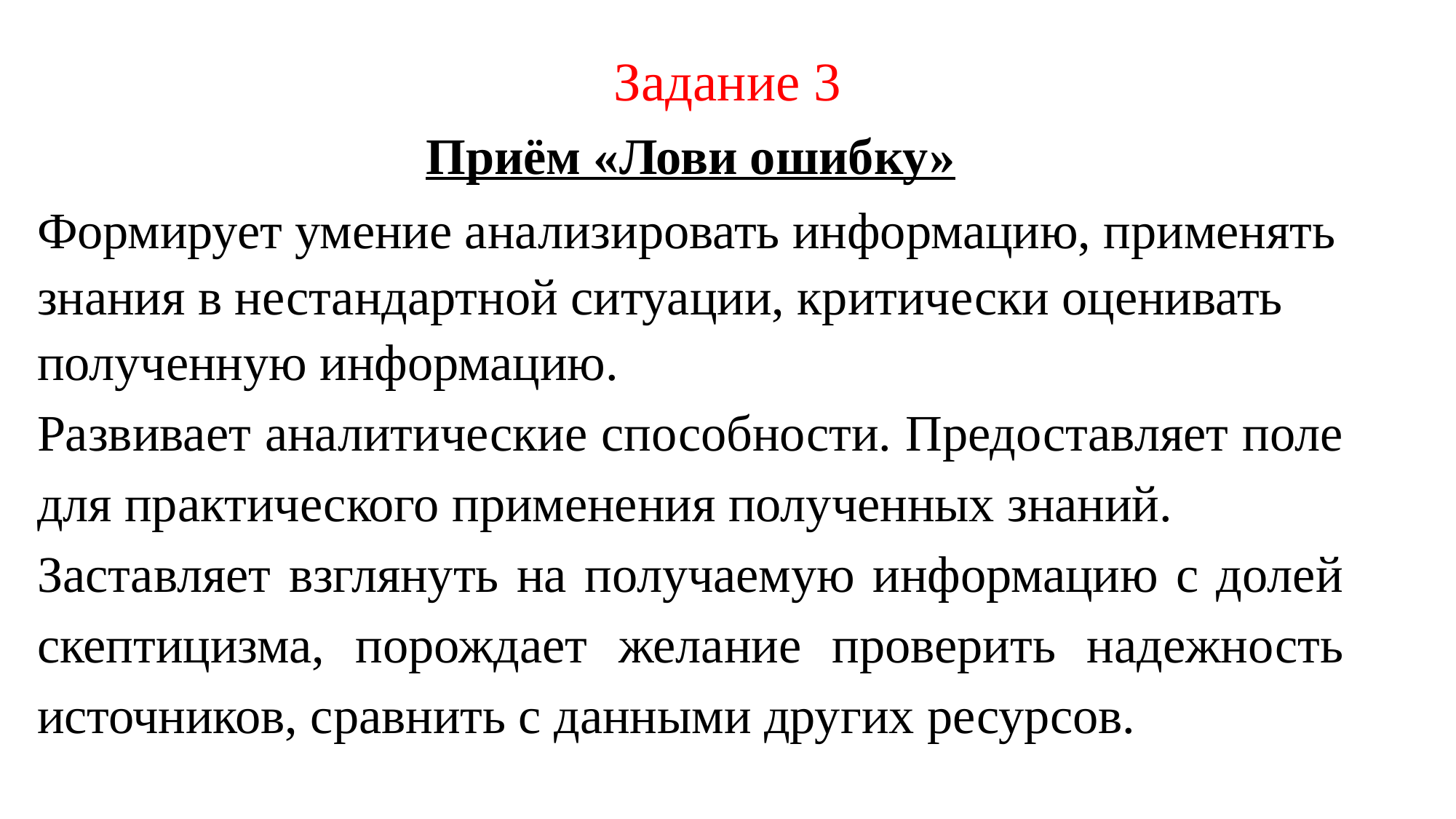

# Задание 3
Приём «Лови ошибку»
Формирует умение анализировать информацию, применять знания в нестандартной ситуации, критически оценивать полученную информацию.
Развивает аналитические способности. Предоставляет поле для практического применения полученных знаний.
Заставляет взглянуть на получаемую информацию с долей скептицизма, порождает желание проверить надежность источников, сравнить с данными других ресурсов.